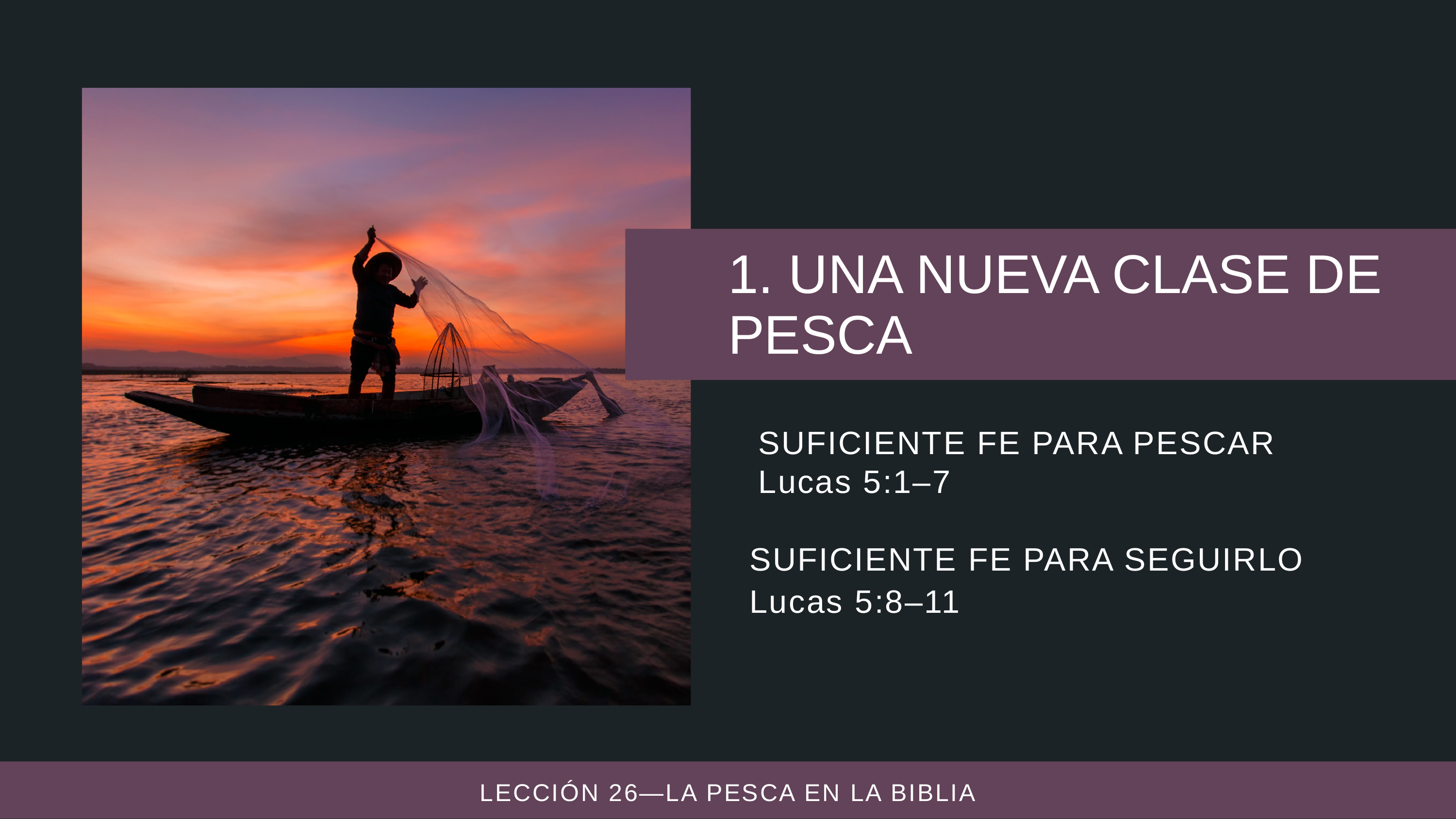

SUFICIENTE FE PARA PESCAR
Lucas 5:1–7
SUFICIENTE FE PARA SEGUIRLO
Lucas 5:8–11